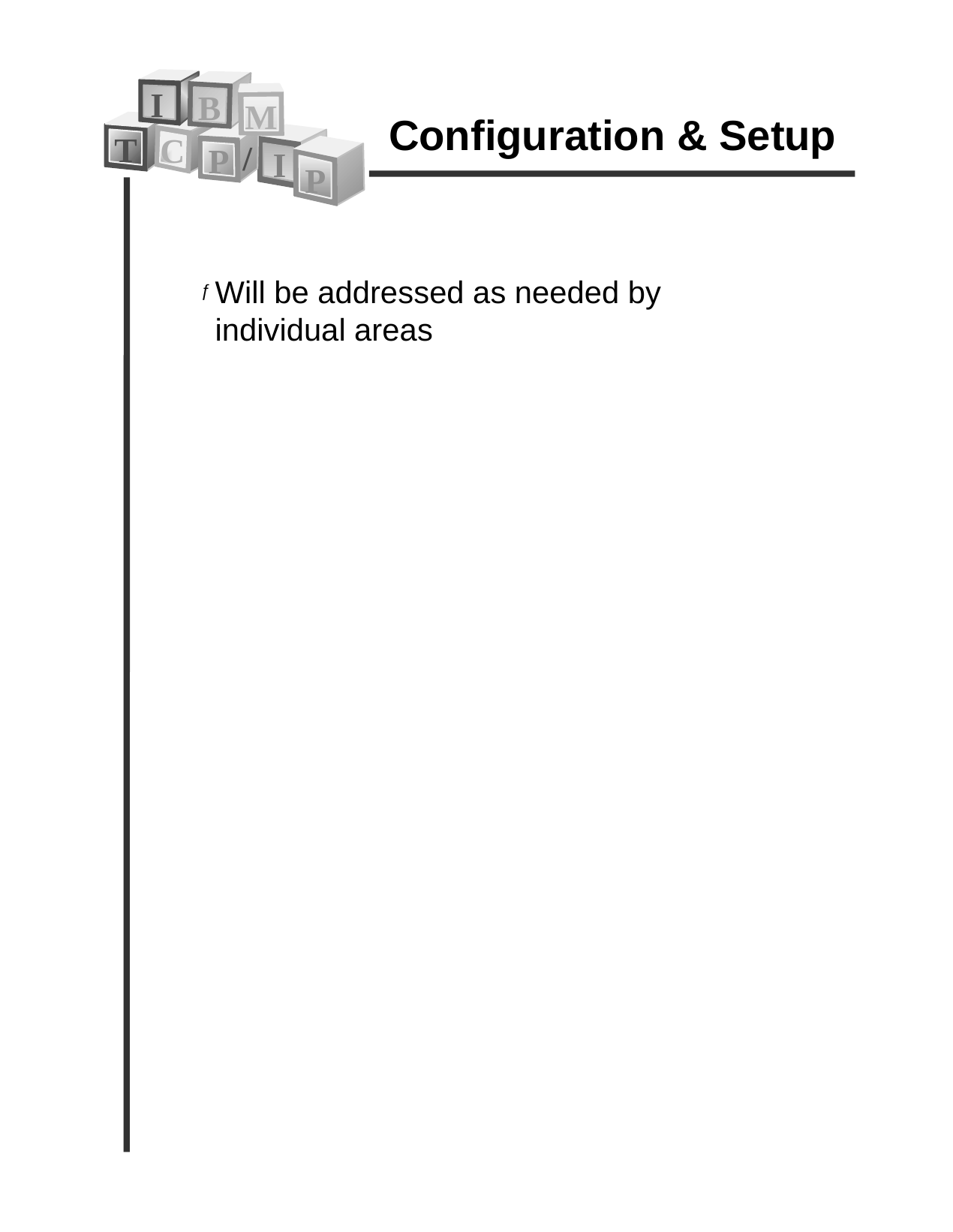

Configuration & Setup

I

B

M

T
C

/

P

I

P

Will be addressed as needed by  individual areas